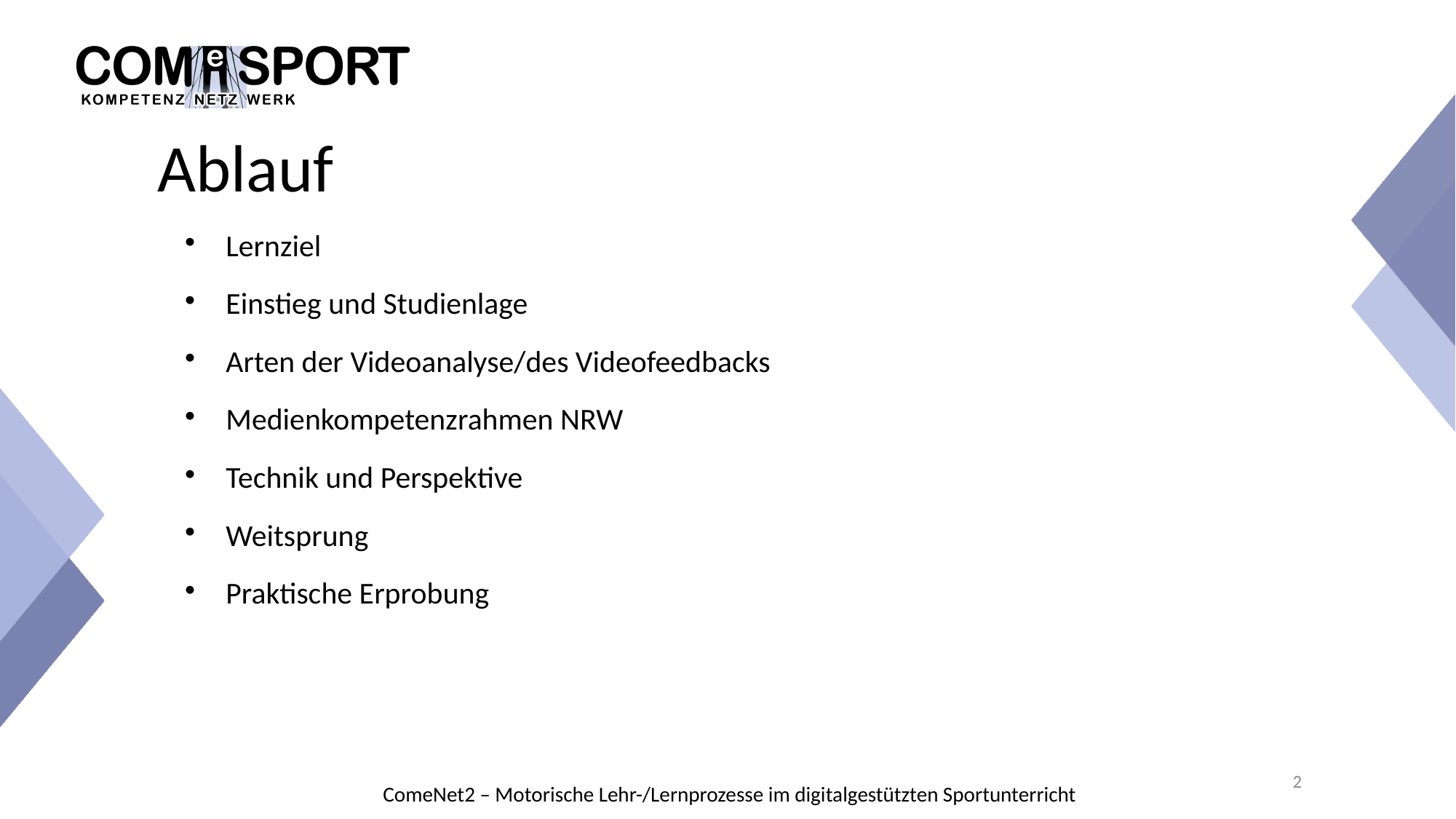

# Ablauf
Lernziel
Einstieg und Studienlage
Arten der Videoanalyse/des Videofeedbacks
Medienkompetenzrahmen NRW
Technik und Perspektive
Weitsprung
Praktische Erprobung
2
ComeNet2 – Motorische Lehr-/Lernprozesse im digitalgestützten Sportunterricht